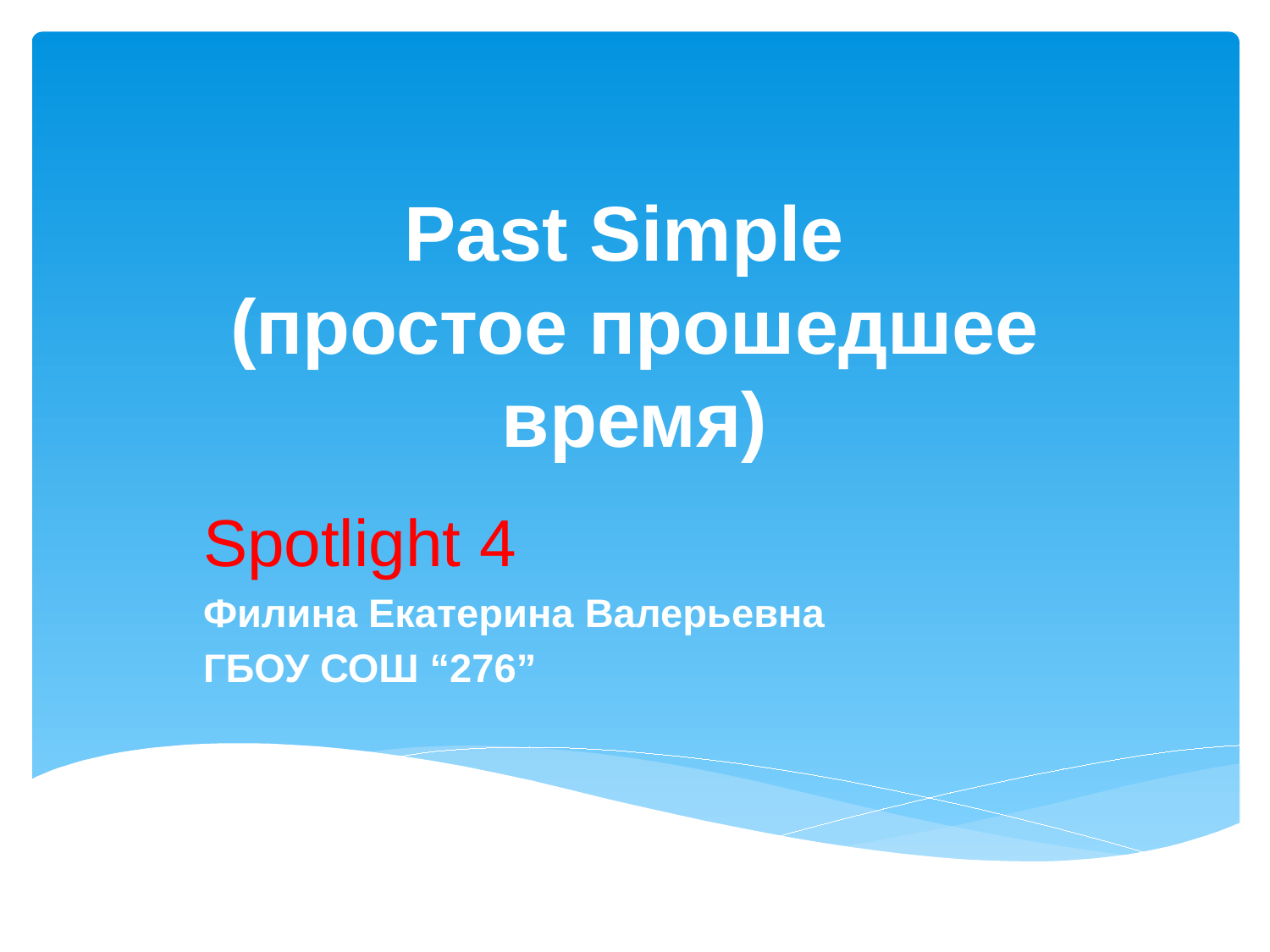

# Past Simple (простое прошедшее время)
Spotlight 4
Филина Екатерина Валерьевна
ГБОУ СОШ “276”